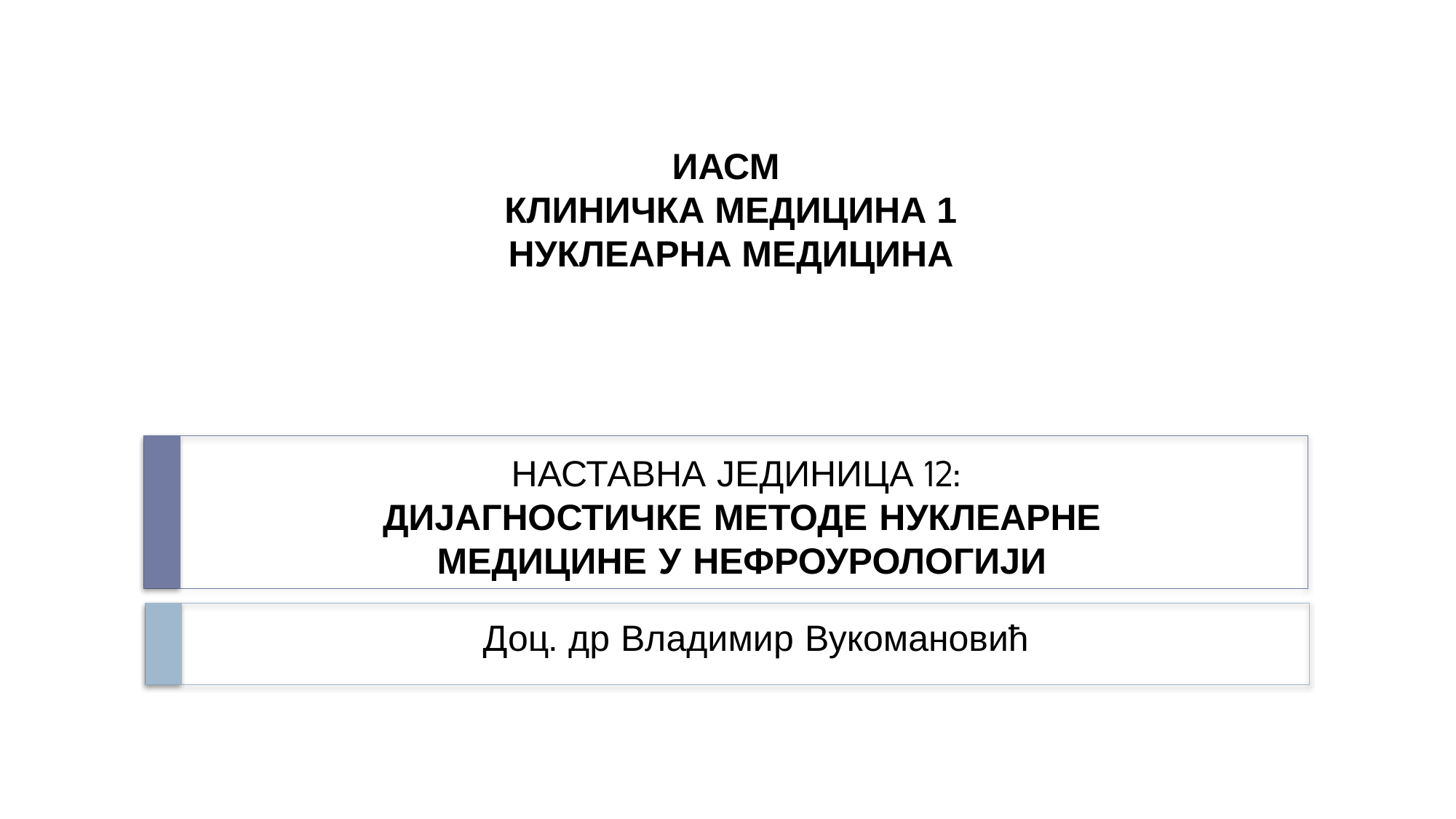

ИАСМ
КЛИНИЧКА МЕДИЦИНА 1
НУКЛЕАРНА МЕДИЦИНА
# НАСТАВНА ЈЕДИНИЦА 12: ДИЈАГНОСТИЧКЕ МЕТОДЕ НУКЛЕАРНЕ МЕДИЦИНЕ У НЕФРОУРОЛОГИЈИ

Доц. др Владимир Вукомановић